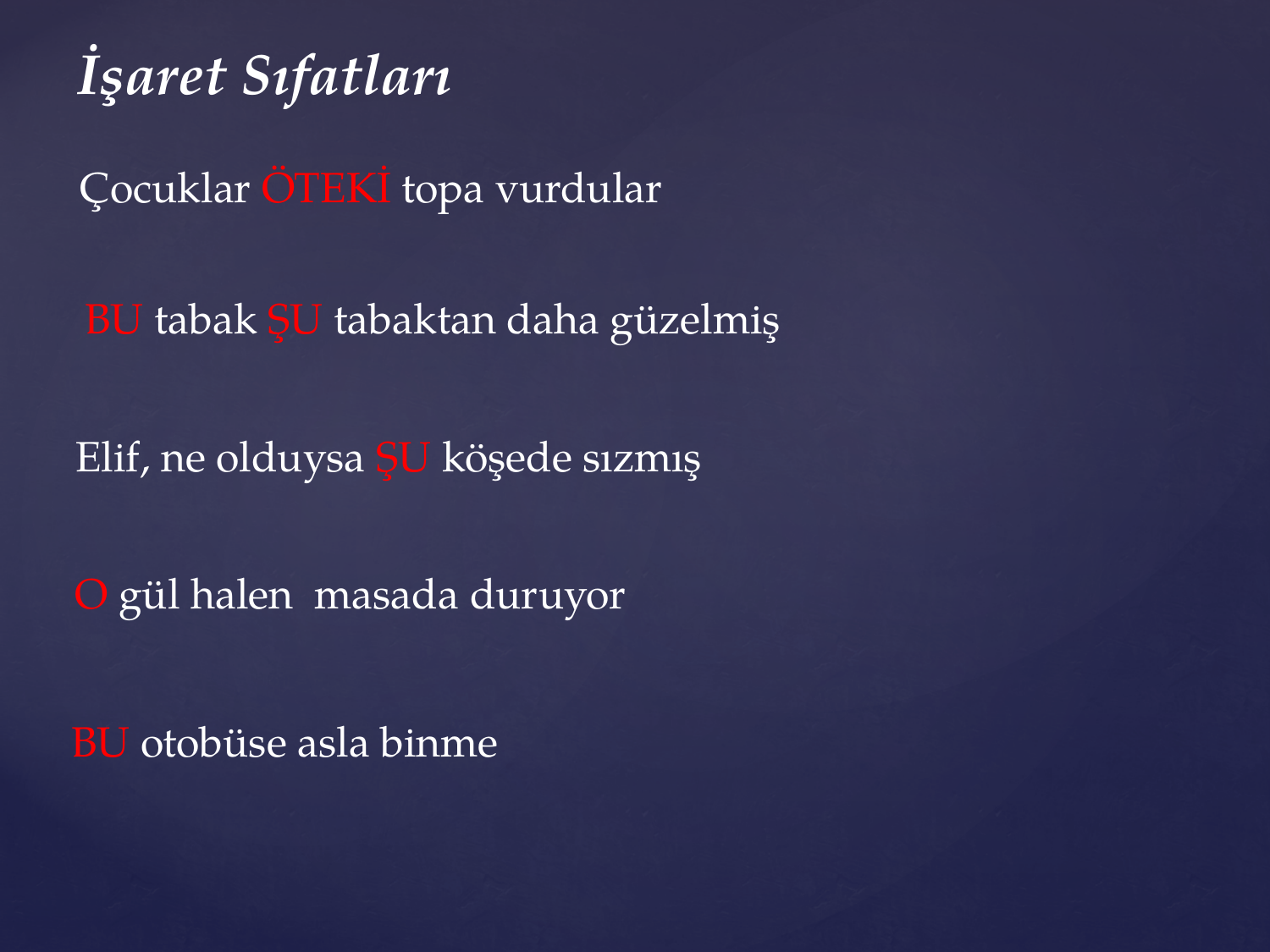

İşaret Sıfatları
Çocuklar ÖTEKİ topa vurdular
BU tabak ŞU tabaktan daha güzelmiş
Elif, ne olduysa ŞU köşede sızmış
O gül halen  masada duruyor
BU otobüse asla binme